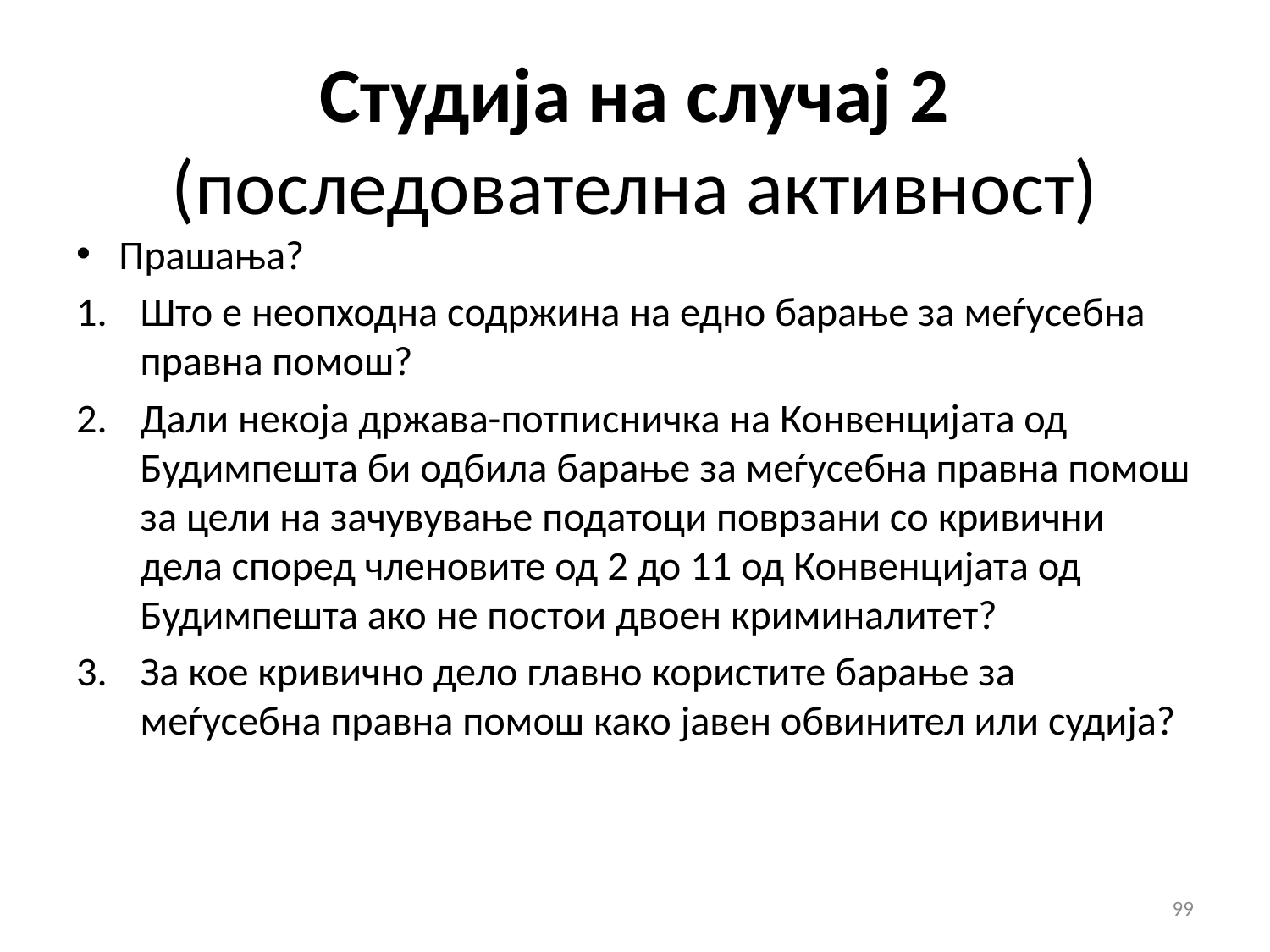

# Студија на случај 2 (последователна активност)
Прашања?
Што е неопходна содржина на едно барање за меѓусебна правна помош?
Дали некоја држава-потписничка на Конвенцијата од Будимпешта би одбила барање за меѓусебна правна помош за цели на зачувување податоци поврзани со кривични дела според членовите од 2 до 11 од Конвенцијата од Будимпешта ако не постои двоен криминалитет?
За кое кривично дело главно користите барање за меѓусебна правна помош како јавен обвинител или судија?

99